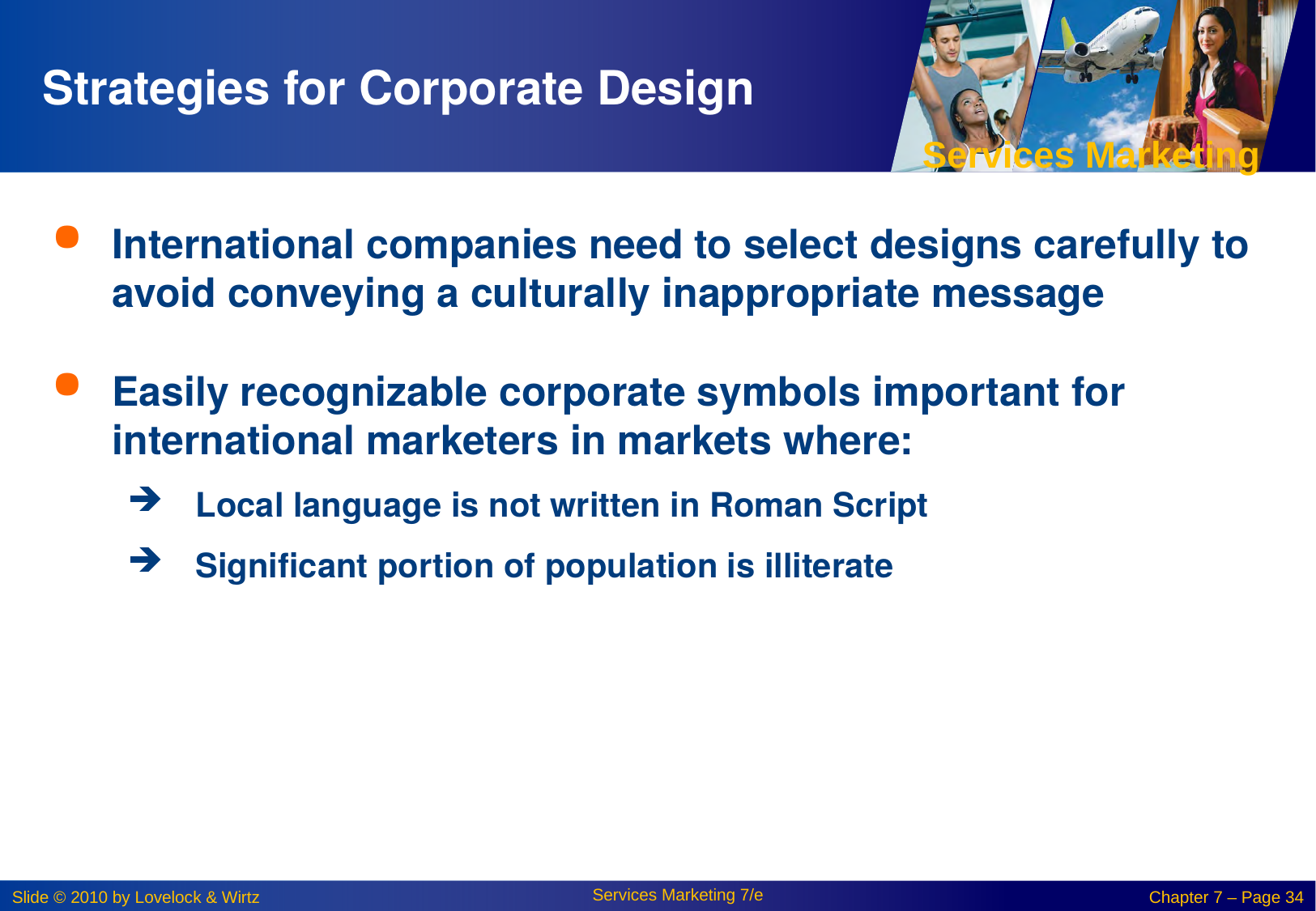

# Strategies for Corporate Design
International companies need to select designs carefully to avoid conveying a culturally inappropriate message
Easily recognizable corporate symbols important for international marketers in markets where:
Local language is not written in Roman Script
Significant portion of population is illiterate